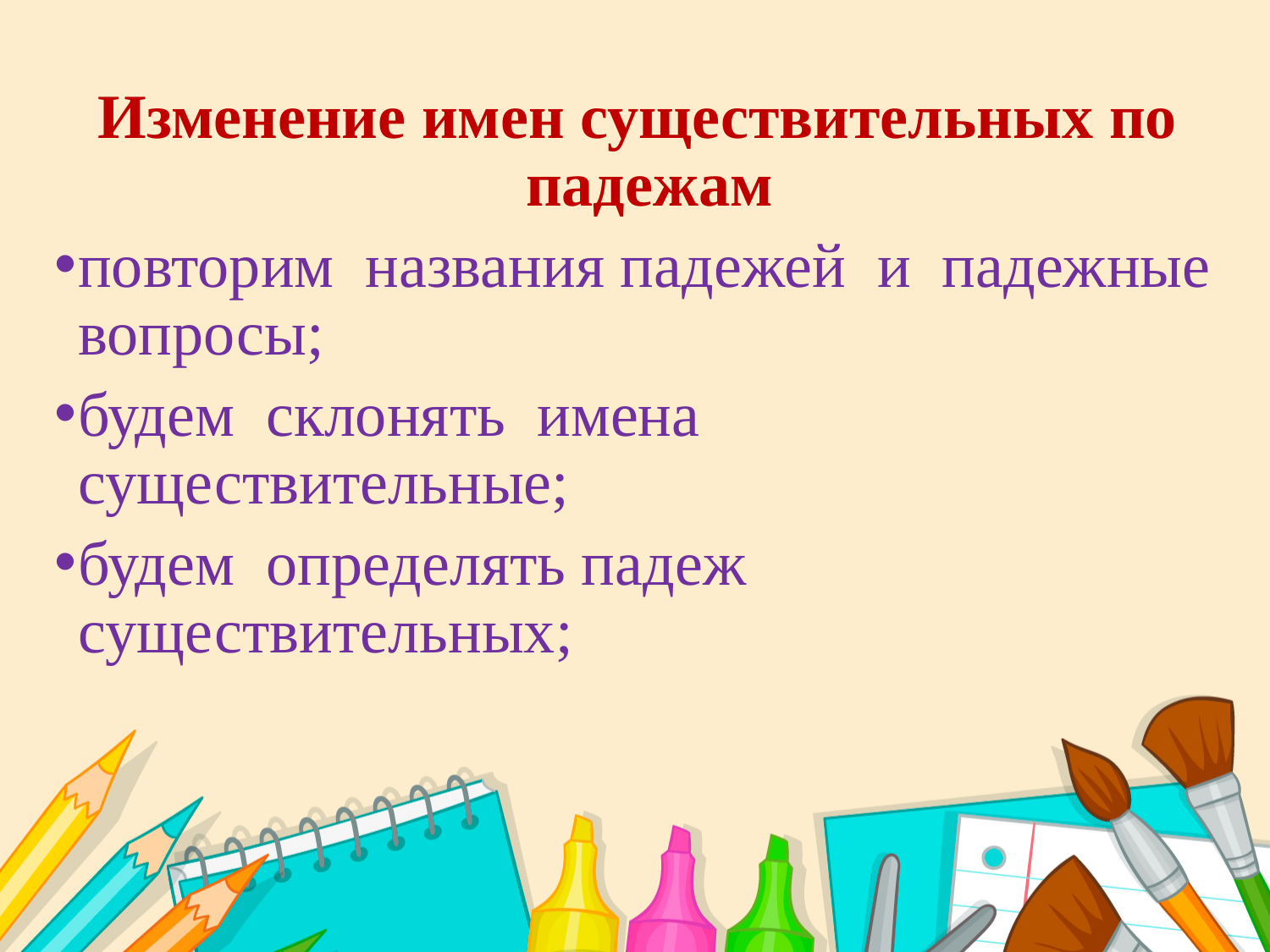

Изменение имен существительных по падежам
повторим  названия падежей  и  падежные вопросы;
будем  склонять  имена  существительные;
будем  определять падеж существительных;